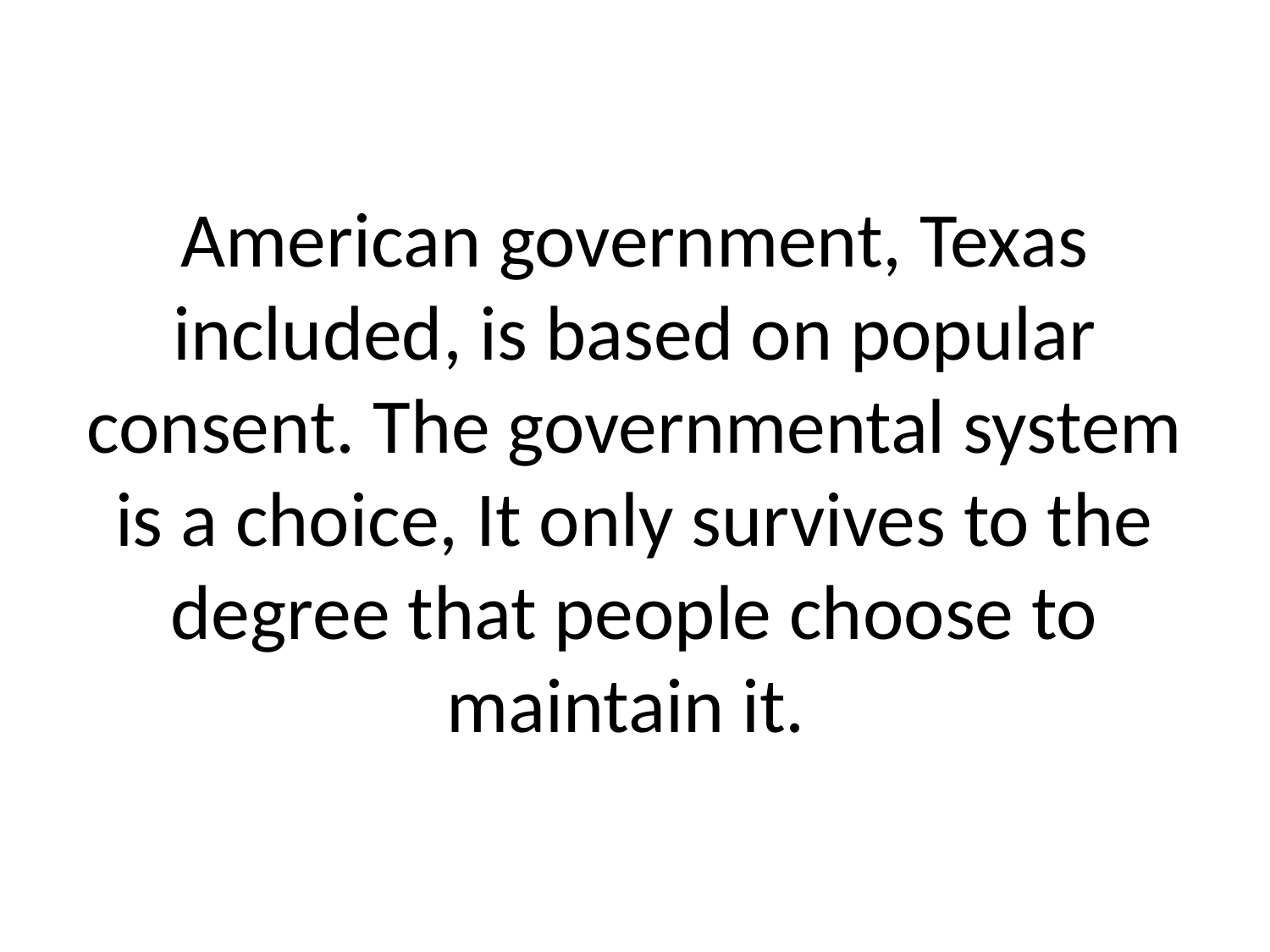

# American government, Texas included, is based on popular consent. The governmental system is a choice, It only survives to the degree that people choose to maintain it.